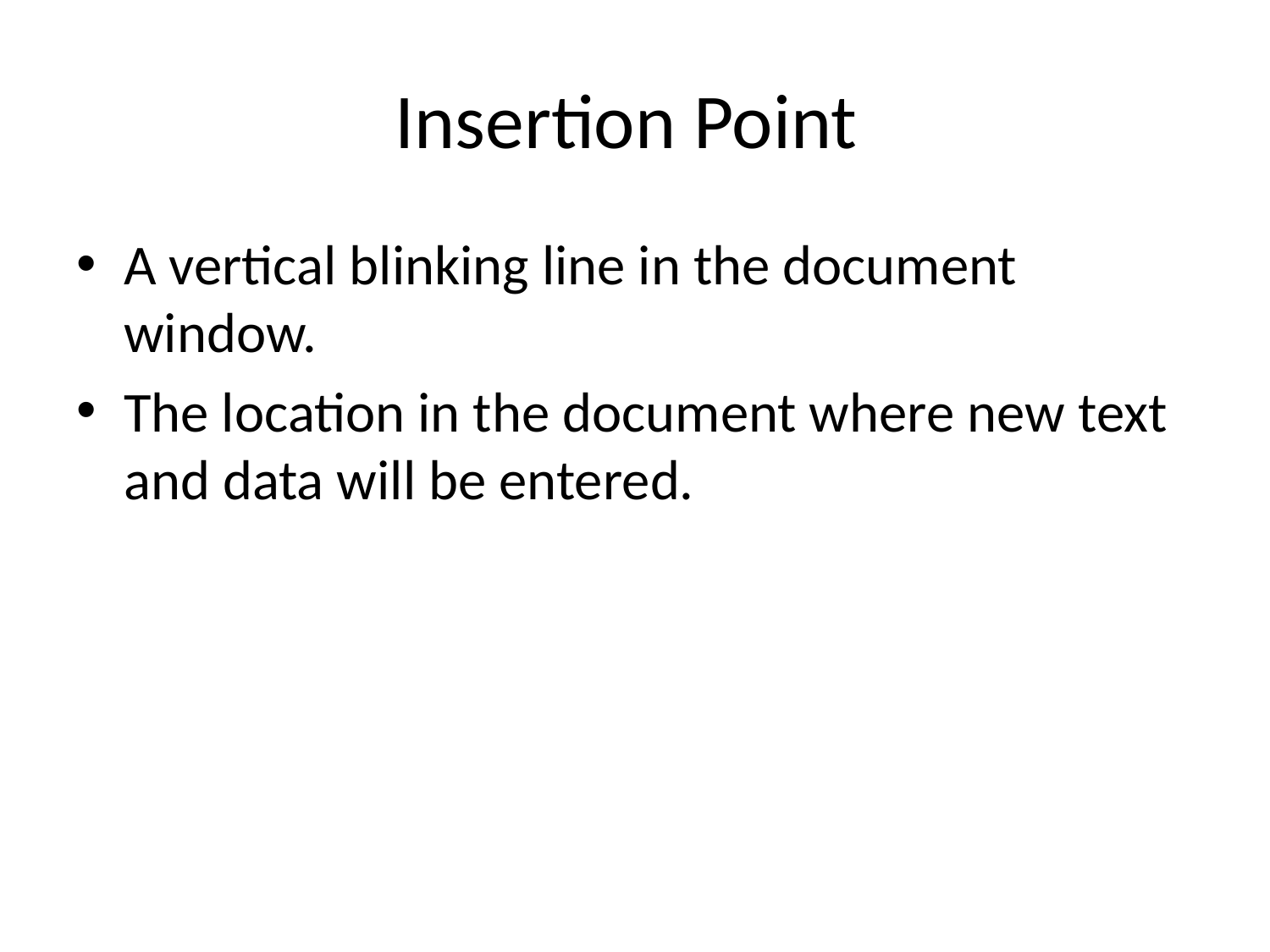

# Insertion Point
A vertical blinking line in the document window.
The location in the document where new text and data will be entered.